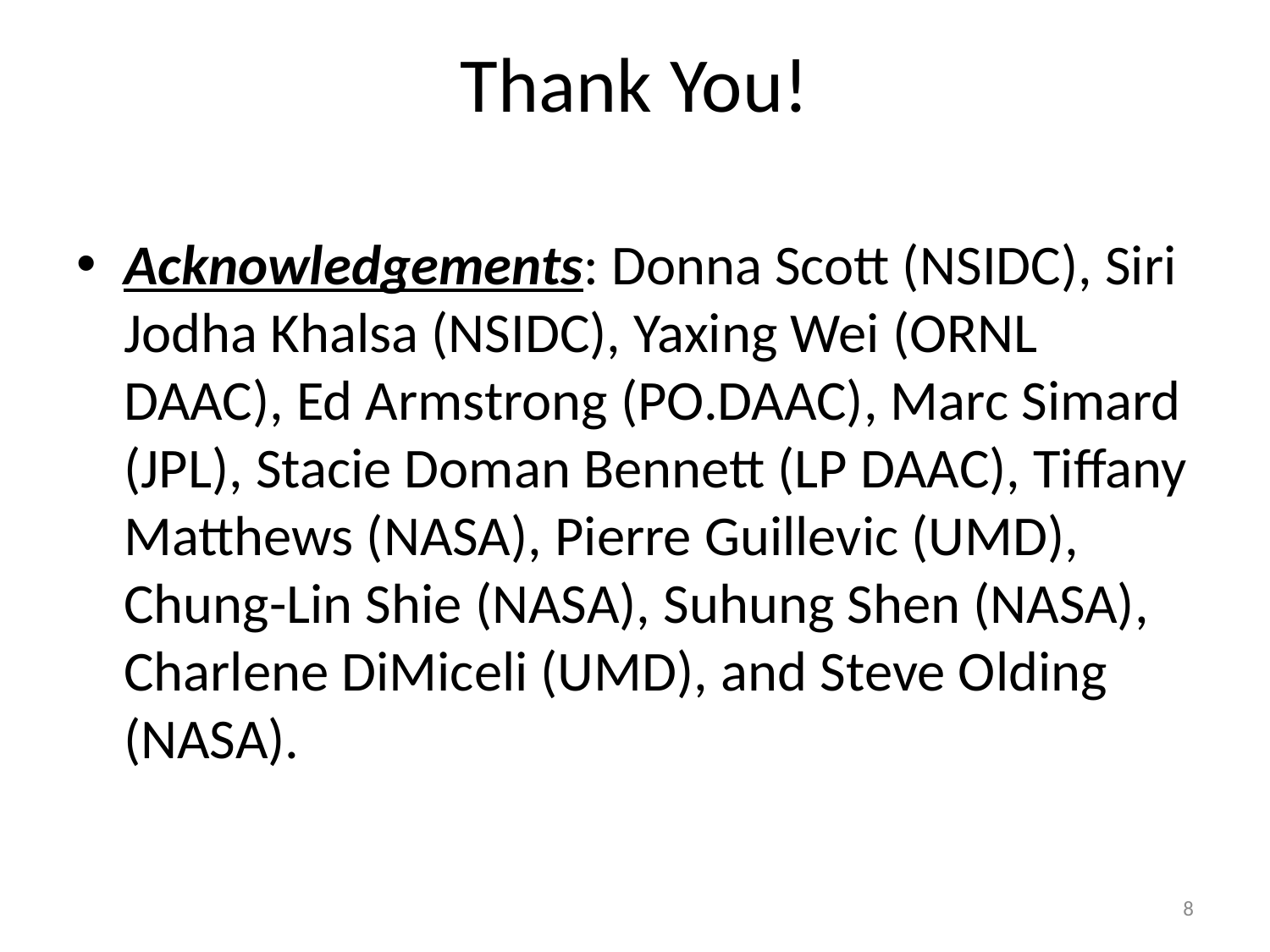

# Thank You!
Acknowledgements: Donna Scott (NSIDC), Siri Jodha Khalsa (NSIDC), Yaxing Wei (ORNL DAAC), Ed Armstrong (PO.DAAC), Marc Simard (JPL), Stacie Doman Bennett (LP DAAC), Tiffany Matthews (NASA), Pierre Guillevic (UMD), Chung-Lin Shie (NASA), Suhung Shen (NASA), Charlene DiMiceli (UMD), and Steve Olding (NASA).
8